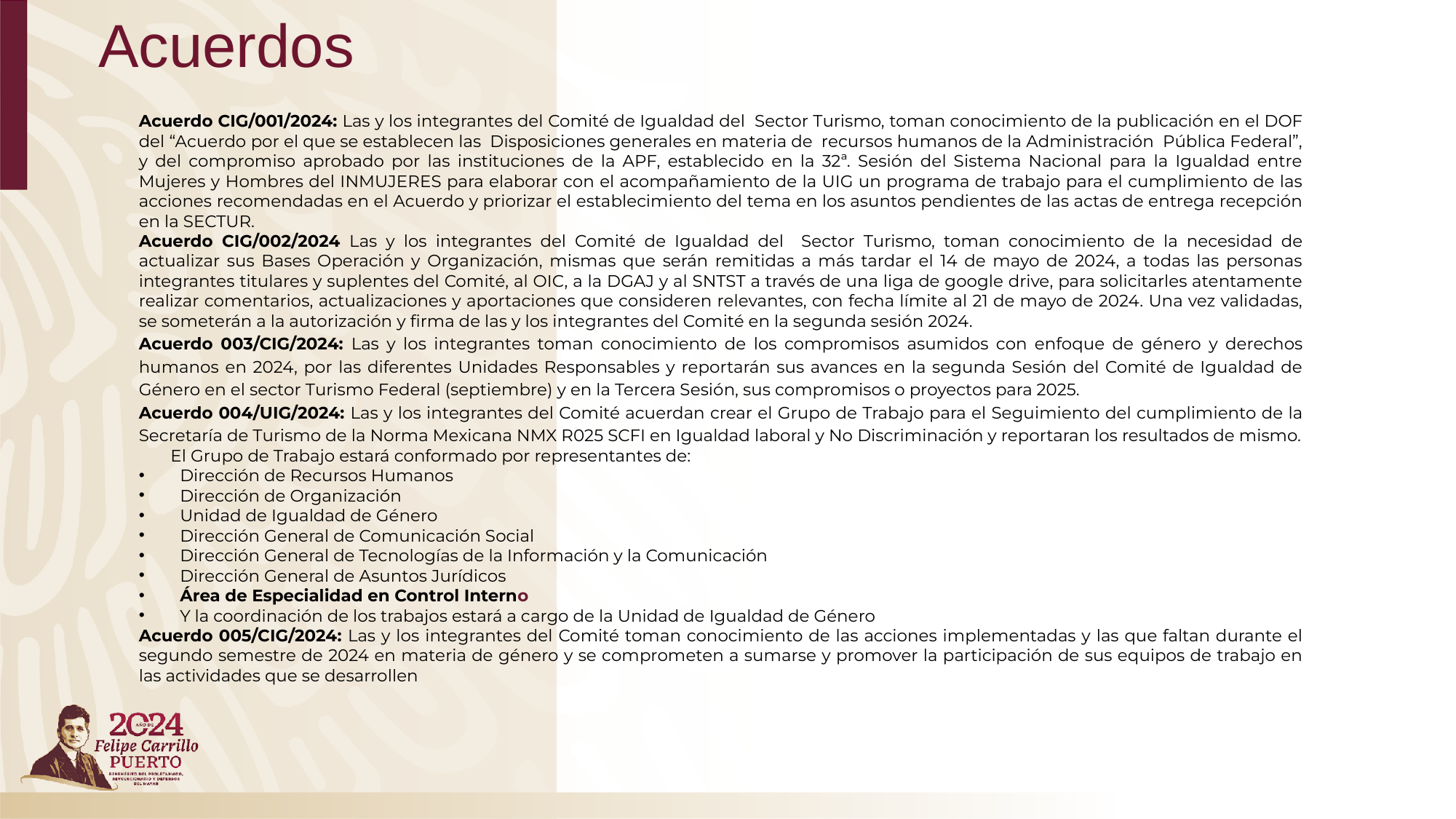

# Acuerdos
Acuerdo CIG/001/2024: Las y los integrantes del Comité de Igualdad del  Sector Turismo, toman conocimiento de la publicación en el DOF del “Acuerdo por el que se establecen las  Disposiciones generales en materia de  recursos humanos de la Administración  Pública Federal”, y del compromiso aprobado por las instituciones de la APF, establecido en la 32ª. Sesión del Sistema Nacional para la Igualdad entre Mujeres y Hombres del INMUJERES para elaborar con el acompañamiento de la UIG un programa de trabajo para el cumplimiento de las acciones recomendadas en el Acuerdo y priorizar el establecimiento del tema en los asuntos pendientes de las actas de entrega recepción en la SECTUR.
Acuerdo CIG/002/2024 Las y los integrantes del Comité de Igualdad del  Sector Turismo, toman conocimiento de la necesidad de actualizar sus Bases Operación y Organización, mismas que serán remitidas a más tardar el 14 de mayo de 2024, a todas las personas integrantes titulares y suplentes del Comité, al OIC, a la DGAJ y al SNTST a través de una liga de google drive, para solicitarles atentamente realizar comentarios, actualizaciones y aportaciones que consideren relevantes, con fecha límite al 21 de mayo de 2024. Una vez validadas, se someterán a la autorización y firma de las y los integrantes del Comité en la segunda sesión 2024.
Acuerdo 003/CIG/2024: Las y los integrantes toman conocimiento de los compromisos asumidos con enfoque de género y derechos humanos en 2024, por las diferentes Unidades Responsables y reportarán sus avances en la segunda Sesión del Comité de Igualdad de Género en el sector Turismo Federal (septiembre) y en la Tercera Sesión, sus compromisos o proyectos para 2025.
Acuerdo 004/UIG/2024: Las y los integrantes del Comité acuerdan crear el Grupo de Trabajo para el Seguimiento del cumplimiento de la Secretaría de Turismo de la Norma Mexicana NMX R025 SCFI en Igualdad laboral y No Discriminación y reportaran los resultados de mismo.
 El Grupo de Trabajo estará conformado por representantes de:
Dirección de Recursos Humanos
Dirección de Organización
Unidad de Igualdad de Género
Dirección General de Comunicación Social
Dirección General de Tecnologías de la Información y la Comunicación
Dirección General de Asuntos Jurídicos
Área de Especialidad en Control Interno
Y la coordinación de los trabajos estará a cargo de la Unidad de Igualdad de Género
Acuerdo 005/CIG/2024: Las y los integrantes del Comité toman conocimiento de las acciones implementadas y las que faltan durante el segundo semestre de 2024 en materia de género y se comprometen a sumarse y promover la participación de sus equipos de trabajo en las actividades que se desarrollen